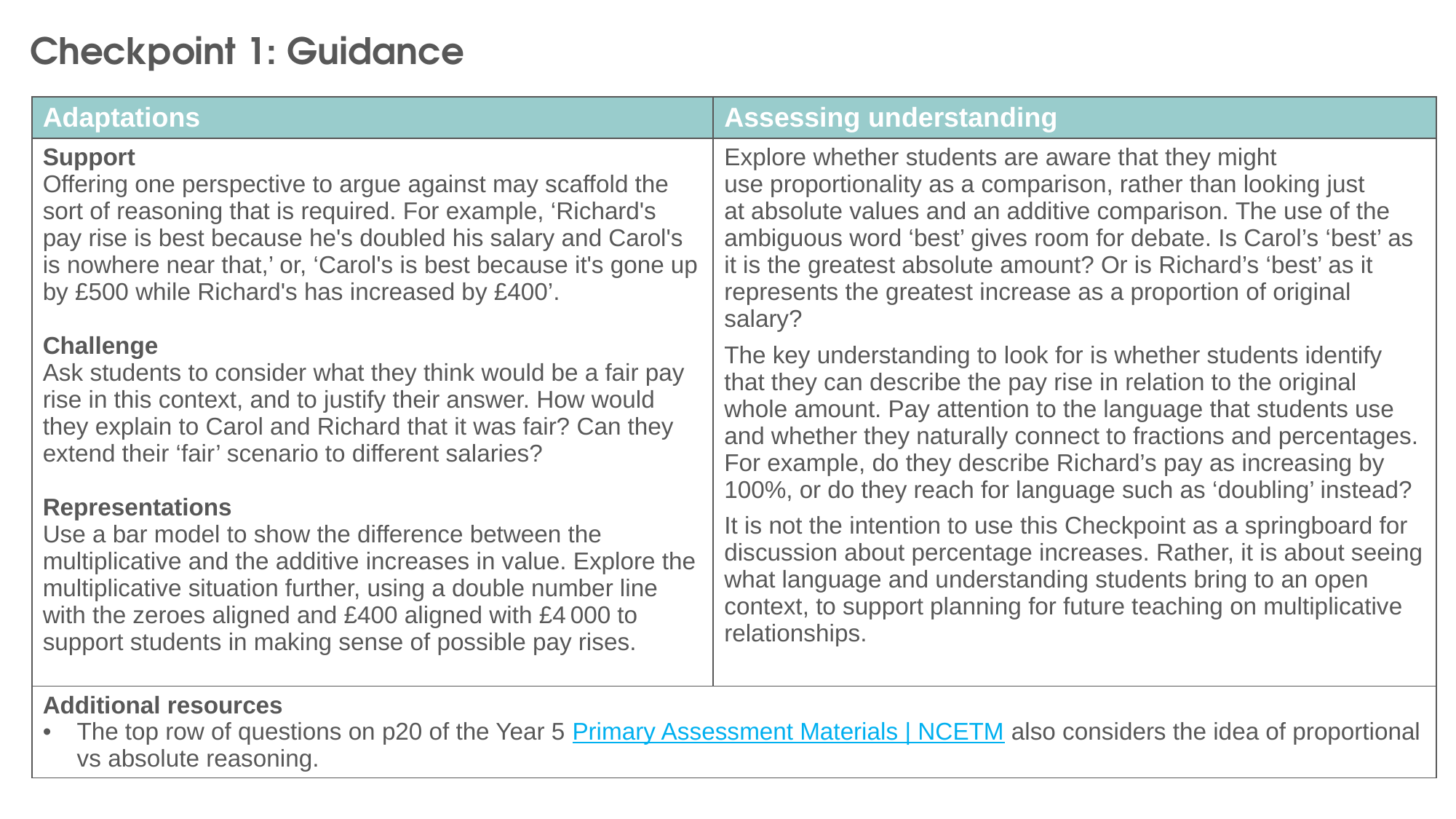

Checkpoint 1: Guidance
| Adaptations | Assessing understanding |
| --- | --- |
| Support Offering one perspective to argue against may scaffold the sort of reasoning that is required. For example, ‘Richard's pay rise is best because he's doubled his salary and Carol's is nowhere near that,’ or, ‘Carol's is best because it's gone up by £500 while Richard's has increased by £400’. Challenge Ask students to consider what they think would be a fair pay rise in this context, and to justify their answer. How would they explain to Carol and Richard that it was fair? Can they extend their ‘fair’ scenario to different salaries? Representations Use a bar model to show the difference between the multiplicative and the additive increases in value. Explore the multiplicative situation further, using a double number line with the zeroes aligned and £400 aligned with £4 000 to support students in making sense of possible pay rises. | Explore whether students are aware that they might use proportionality as a comparison, rather than looking just at absolute values and an additive comparison. The use of the ambiguous word ‘best’ gives room for debate. Is Carol’s ‘best’ as it is the greatest absolute amount? Or is Richard’s ‘best’ as it represents the greatest increase as a proportion of original salary? The key understanding to look for is whether students identify that they can describe the pay rise in relation to the original whole amount. Pay attention to the language that students use and whether they naturally connect to fractions and percentages. For example, do they describe Richard’s pay as increasing by 100%, or do they reach for language such as ‘doubling’ instead? It is not the intention to use this Checkpoint as a springboard for discussion about percentage increases. Rather, it is about seeing what language and understanding students bring to an open context, to support planning for future teaching on multiplicative relationships. |
| Additional resources The top row of questions on p20 of the Year 5 Primary Assessment Materials | NCETM also considers the idea of proportional vs absolute reasoning. |  |